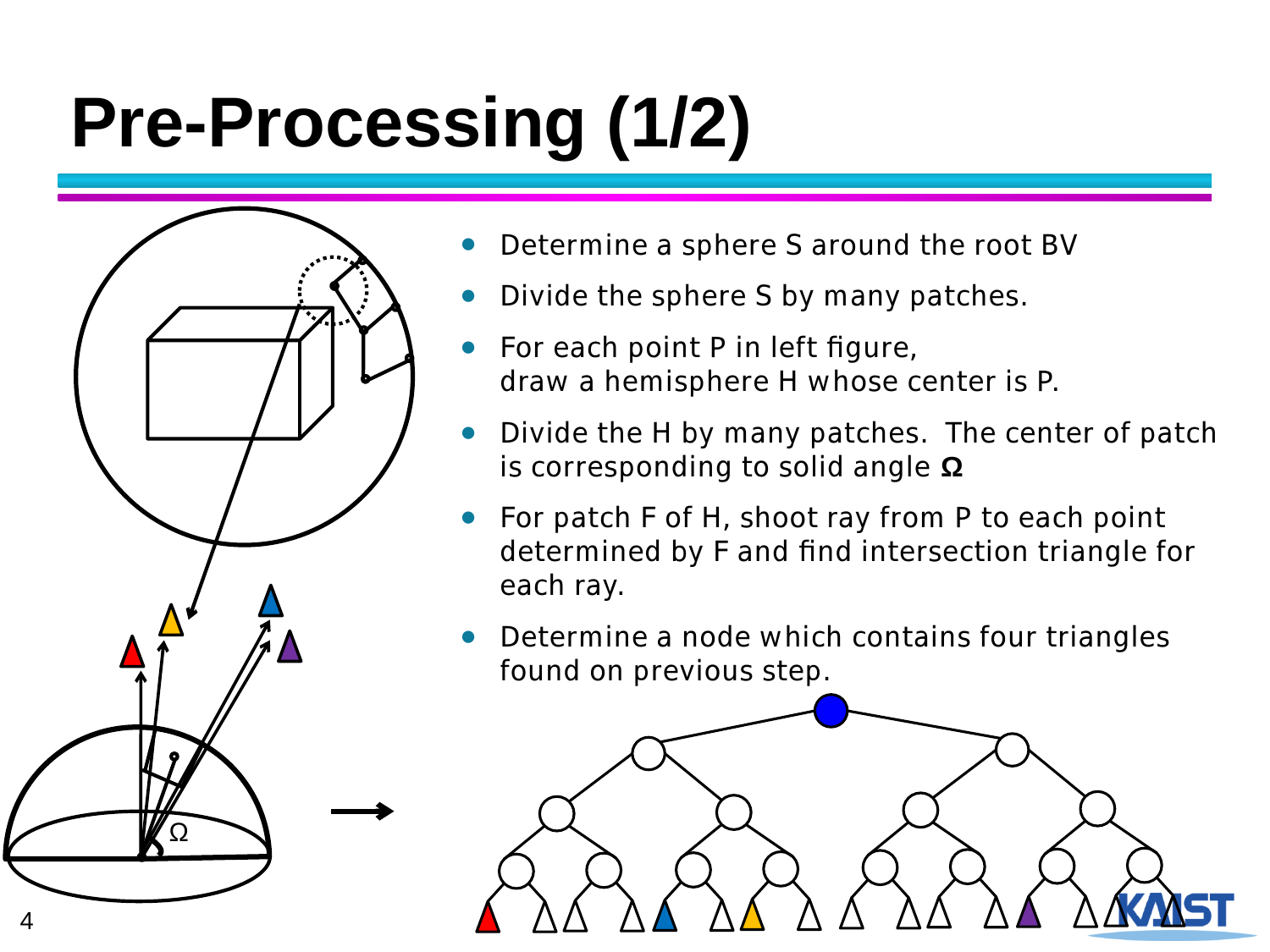

# Pre-Processing (1/2)

Determine a sphere S around the root BV
Divide the sphere S by many patches.
For each point P in left figure,
draw a hemisphere H whose center is P.
Divide the H by many patches.  The center of patch is corresponding to solid angle Ω
For patch F of H, shoot ray from P to each point determined by F and find intersection triangle for each ray.
Determine a node which contains four triangles found on previous step.

Ω